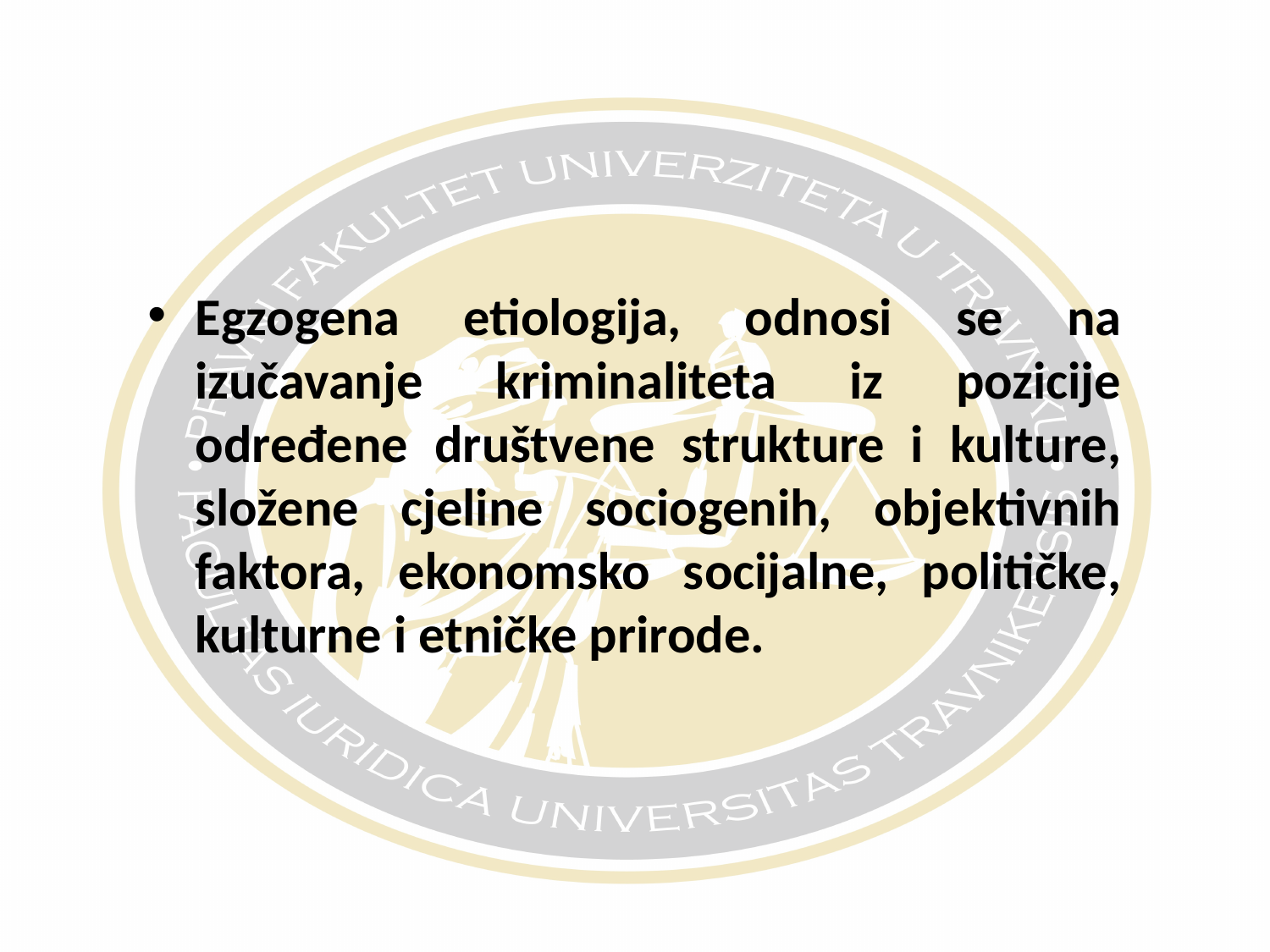

#
Egzogena etiologija, odnosi se na izučavanje kriminaliteta iz pozicije određene društvene strukture i kulture, složene cjeline sociogenih, objektivnih faktora, ekonomsko socijalne, političke, kulturne i etničke prirode.